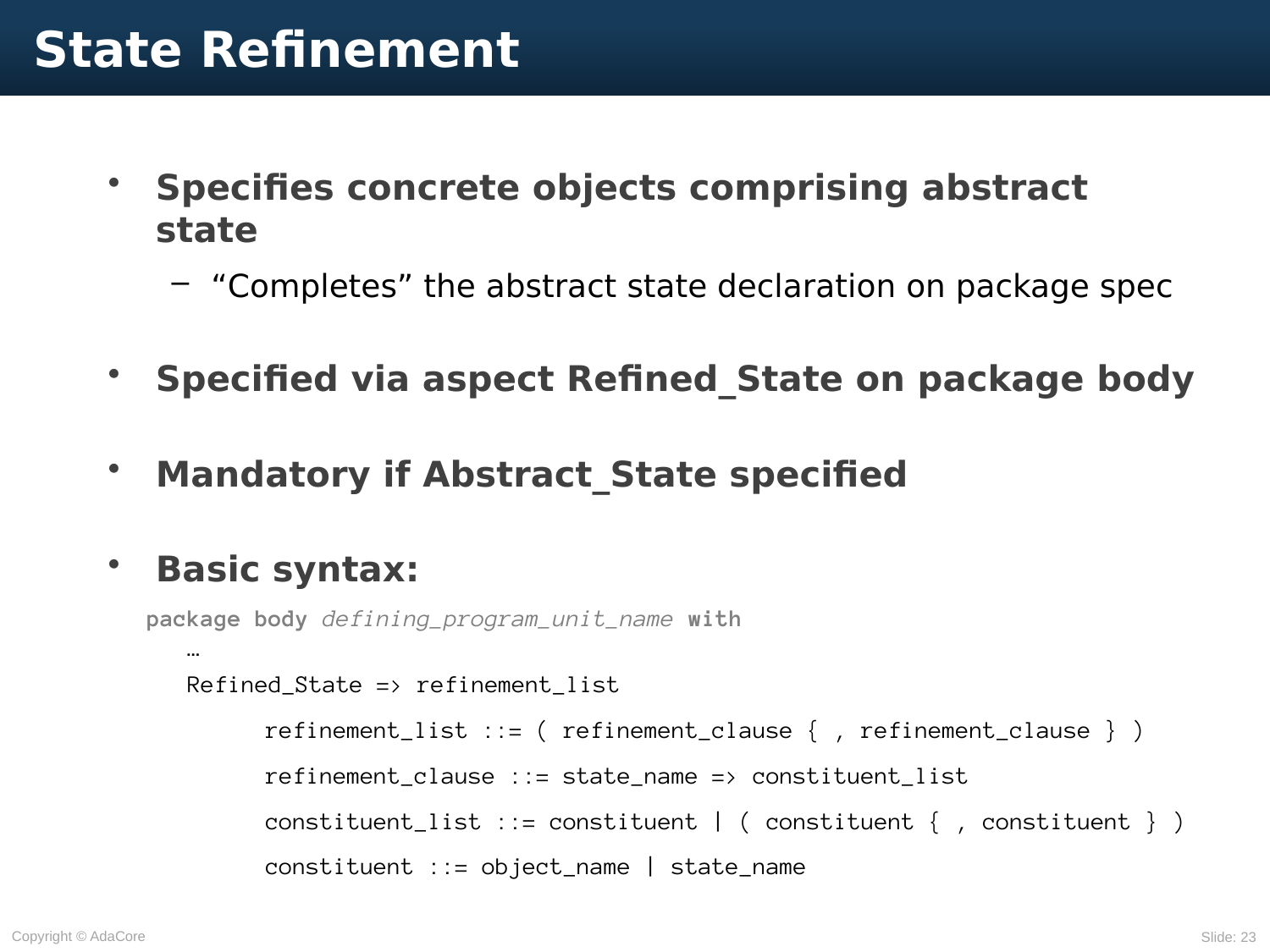

# State Refinement
Specifies concrete objects comprising abstract state
“Completes” the abstract state declaration on package spec
Specified via aspect Refined_State on package body
Mandatory if Abstract_State specified
Basic syntax:
package body defining_program_unit_name with
   …
   Refined_State => refinement_list
	refinement_list ::= ( refinement_clause { , refinement_clause } )
	refinement_clause ::= state_name => constituent_list
	constituent_list ::= constituent | ( constituent { , constituent } )
	constituent ::= object_name | state_name